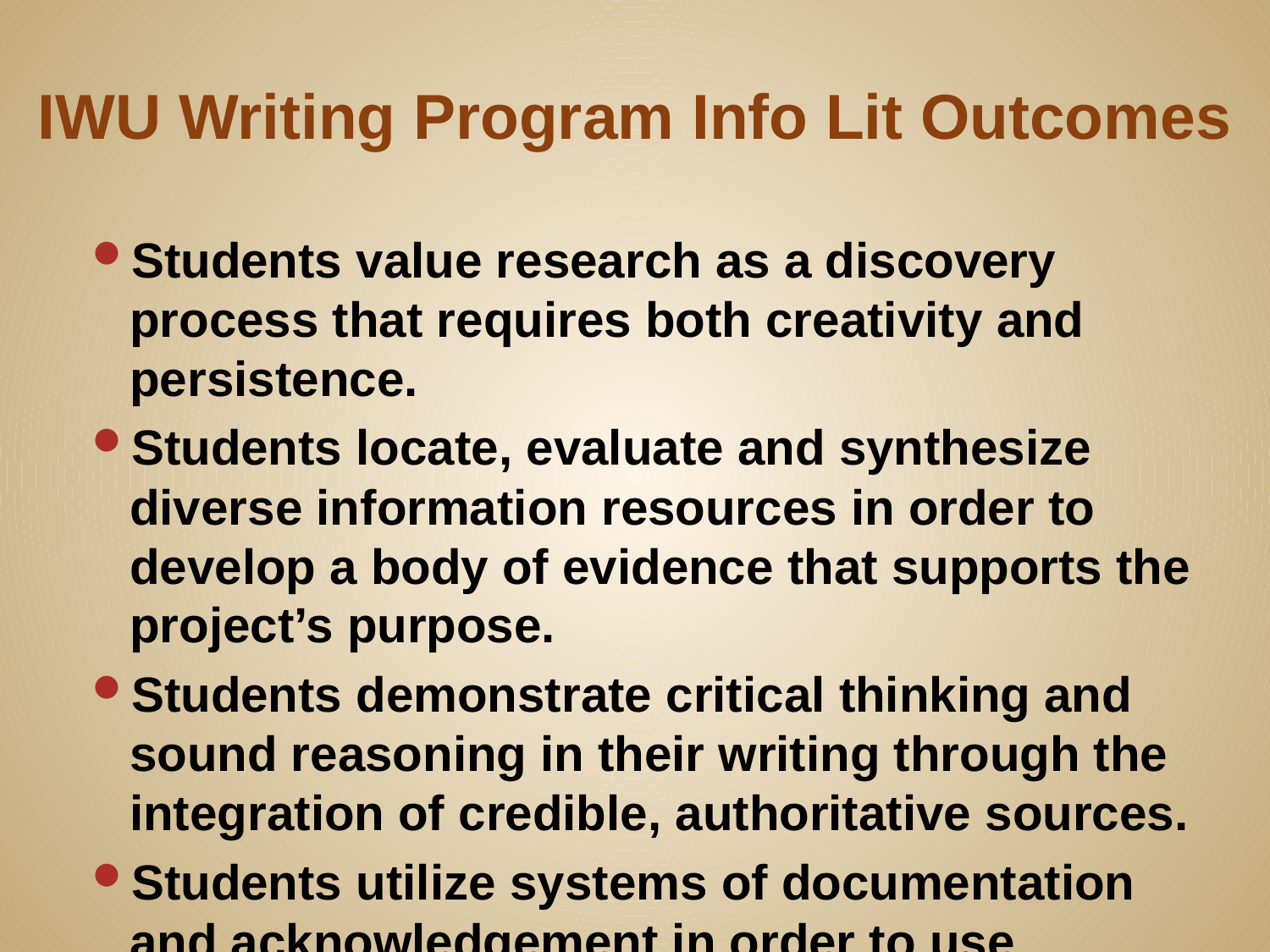

# IWU Writing Program Info Lit Outcomes
Students value research as a discovery process that requires both creativity and persistence.
Students locate, evaluate and synthesize diverse information resources in order to develop a body of evidence that supports the project’s purpose.
Students demonstrate critical thinking and sound reasoning in their writing through the integration of credible, authoritative sources.
Students utilize systems of documentation and acknowledgement in order to use information in an appropriate legal and ethical manner.